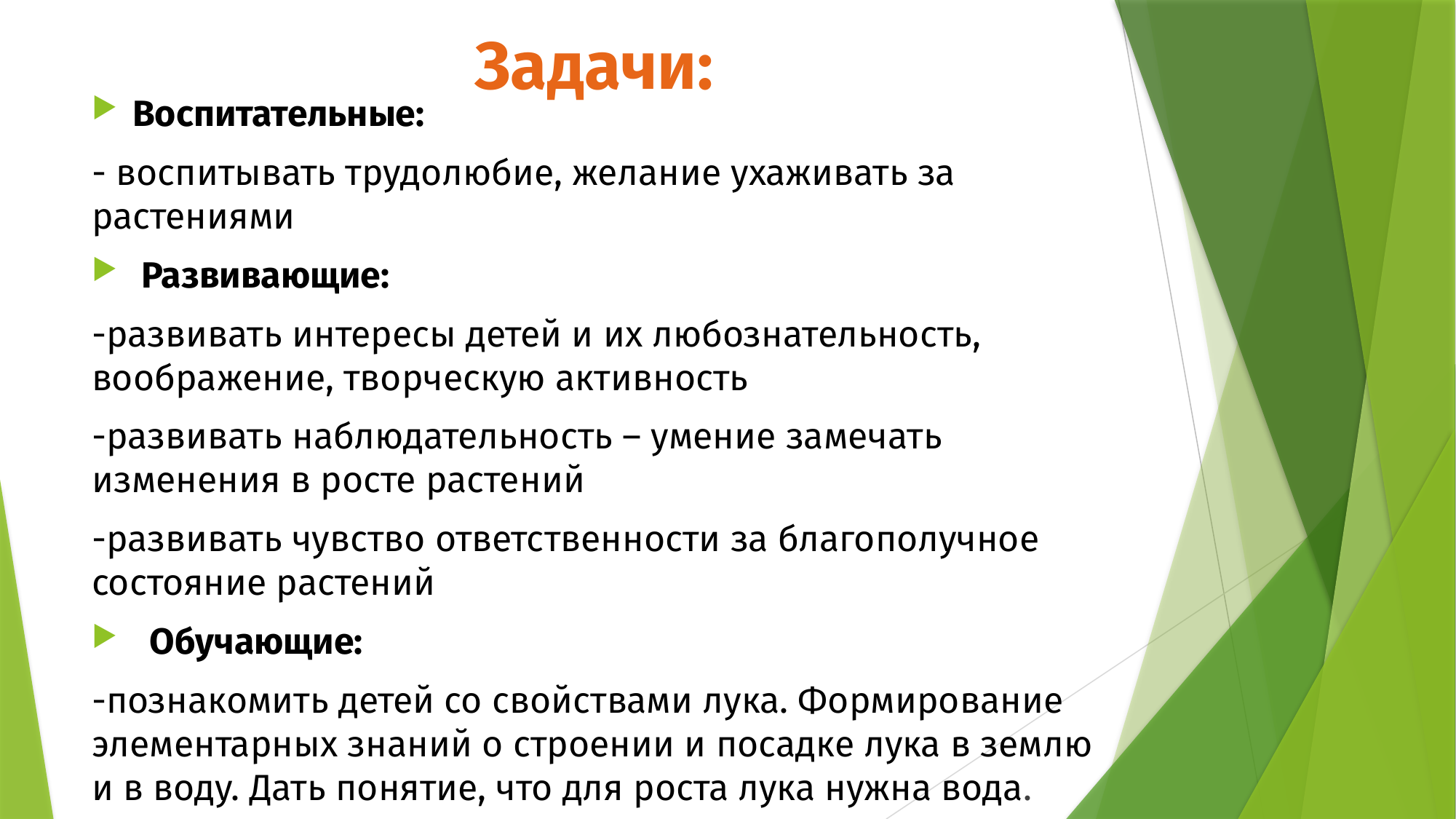

# Задачи:
Воспитательные:
- воспитывать трудолюбие, желание ухаживать за растениями
 Развивающие:
-развивать интересы детей и их любознательность, воображение, творческую активность
-развивать наблюдательность – умение замечать изменения в росте растений
-развивать чувство ответственности за благополучное состояние растений
  Обучающие:
-познакомить детей со свойствами лука. Формирование элементарных знаний о строении и посадке лука в землю и в воду. Дать понятие, что для роста лука нужна вода.